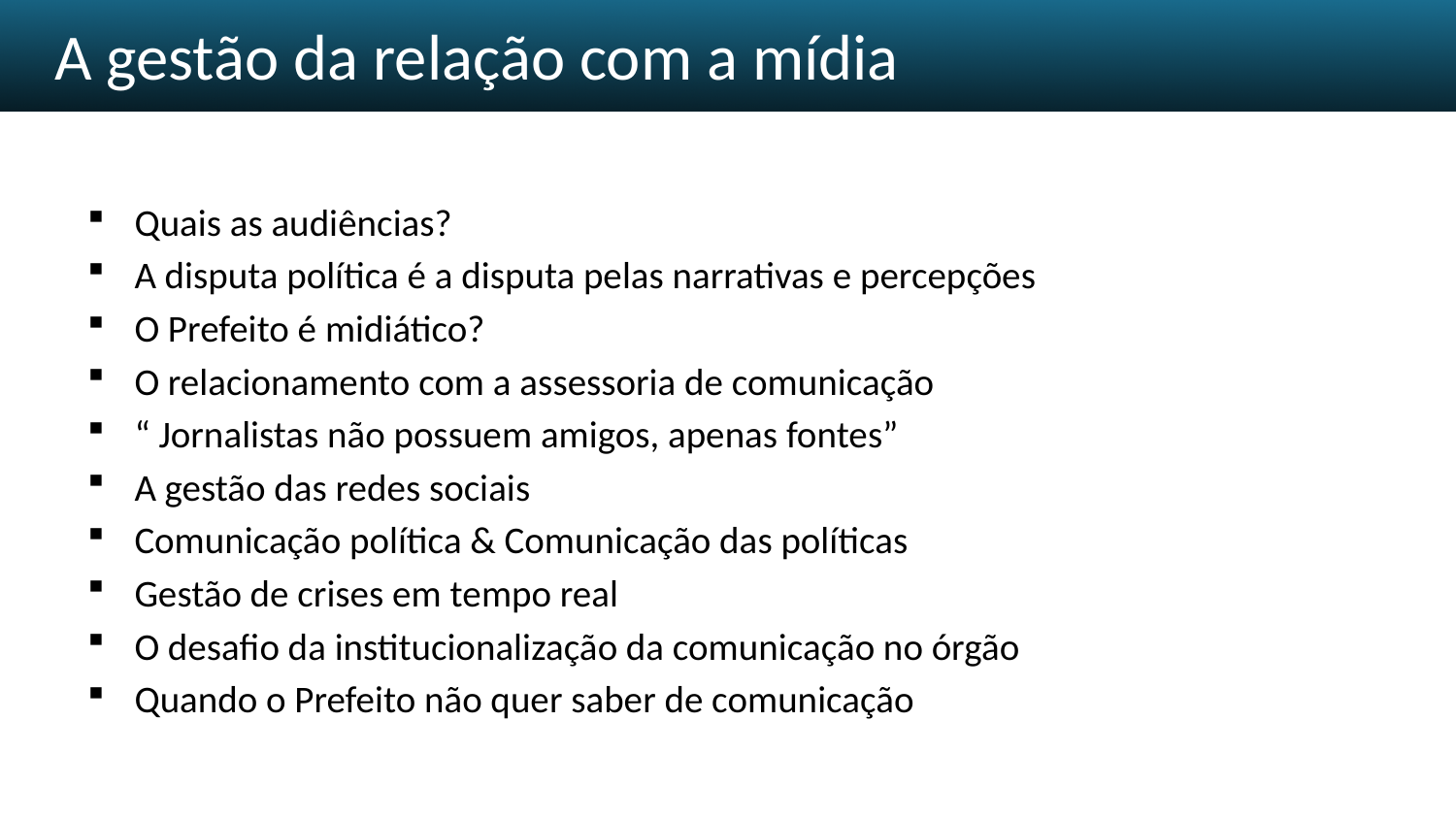

# A gestão da relação com a mídia
Quais as audiências?
A disputa política é a disputa pelas narrativas e percepções
O Prefeito é midiático?
O relacionamento com a assessoria de comunicação
“ Jornalistas não possuem amigos, apenas fontes”
A gestão das redes sociais
Comunicação política & Comunicação das políticas
Gestão de crises em tempo real
O desafio da institucionalização da comunicação no órgão
Quando o Prefeito não quer saber de comunicação